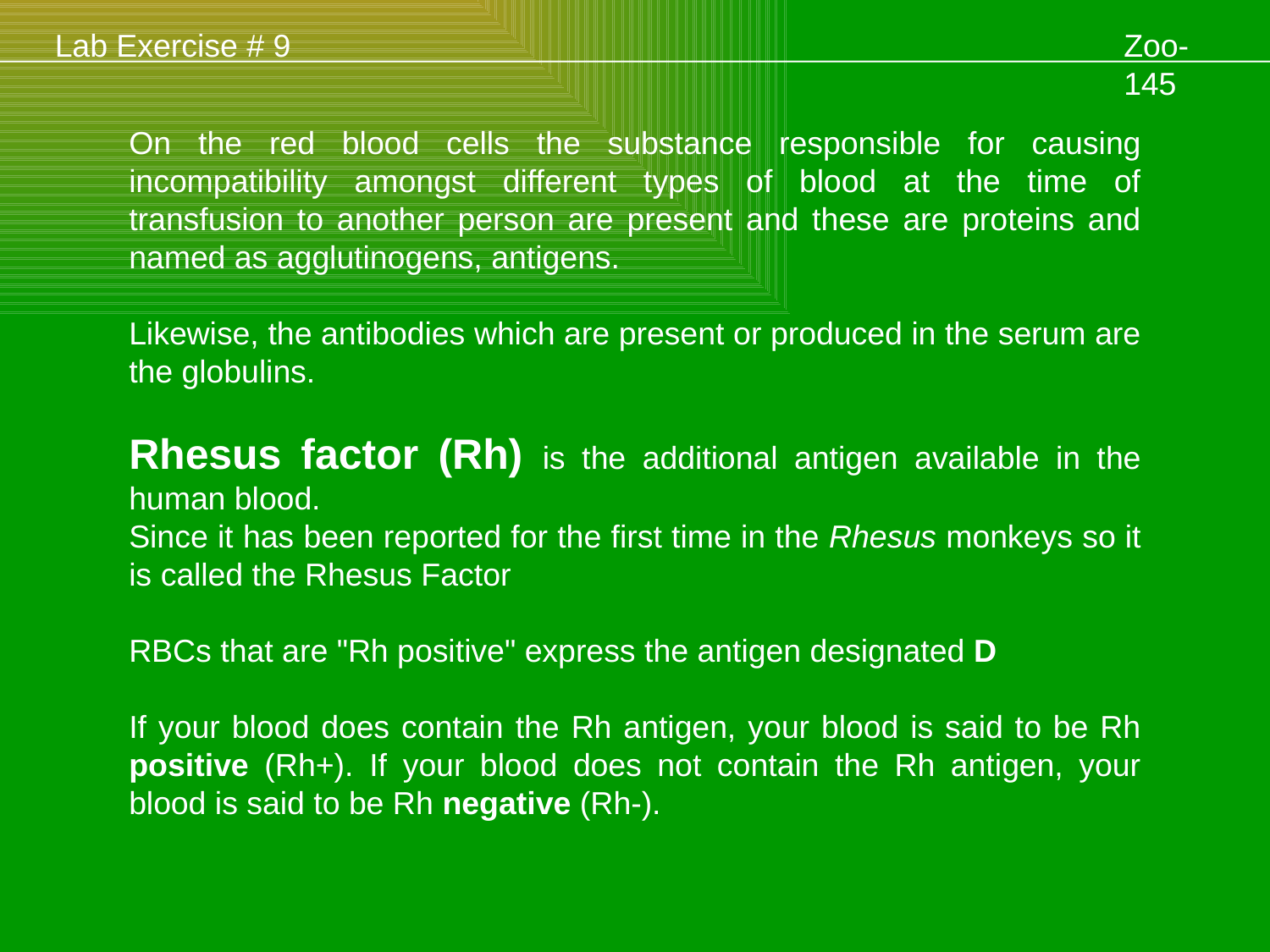

Lab Exercise # 9
Zoo- 145

On the red blood cells the substance responsible for causing incompatibility amongst different types of blood at the time of transfusion to another person are present and these are proteins and named as agglutinogens, antigens.

Likewise, the antibodies which are present or produced in the serum are the globulins.

Rhesus factor (Rh) is the additional antigen available in the human blood.
Since it has been reported for the first time in the Rhesus monkeys so it is called the Rhesus Factor

RBCs that are "Rh positive" express the antigen designated D

If your blood does contain the Rh antigen, your blood is said to be Rh positive (Rh+). If your blood does not contain the Rh antigen, your blood is said to be Rh negative (Rh-).